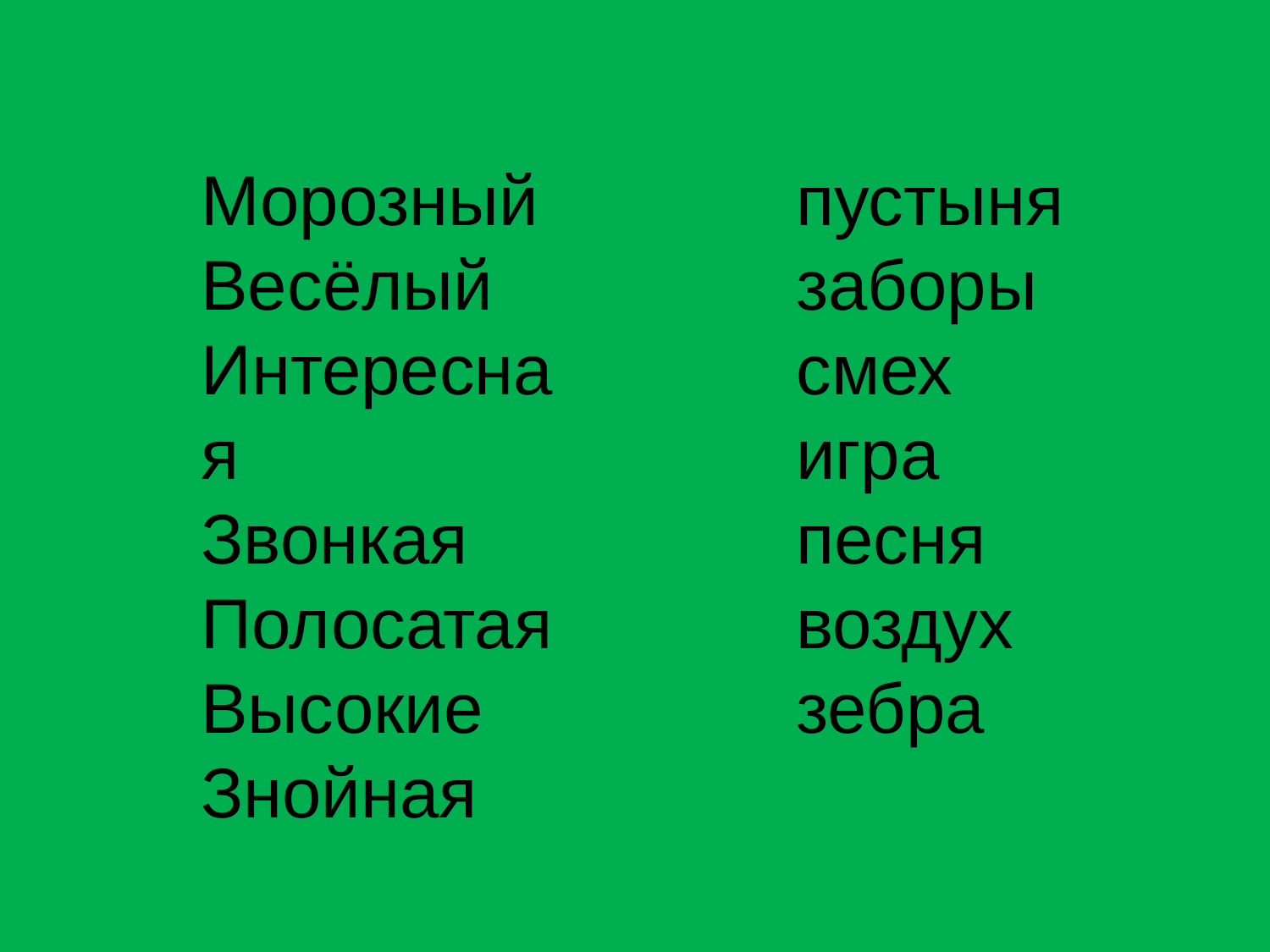

Морозный
Весёлый
Интересная
Звонкая
Полосатая
Высокие
Знойная
пустыня
заборы
смех
игра
песня
воздух
зебра